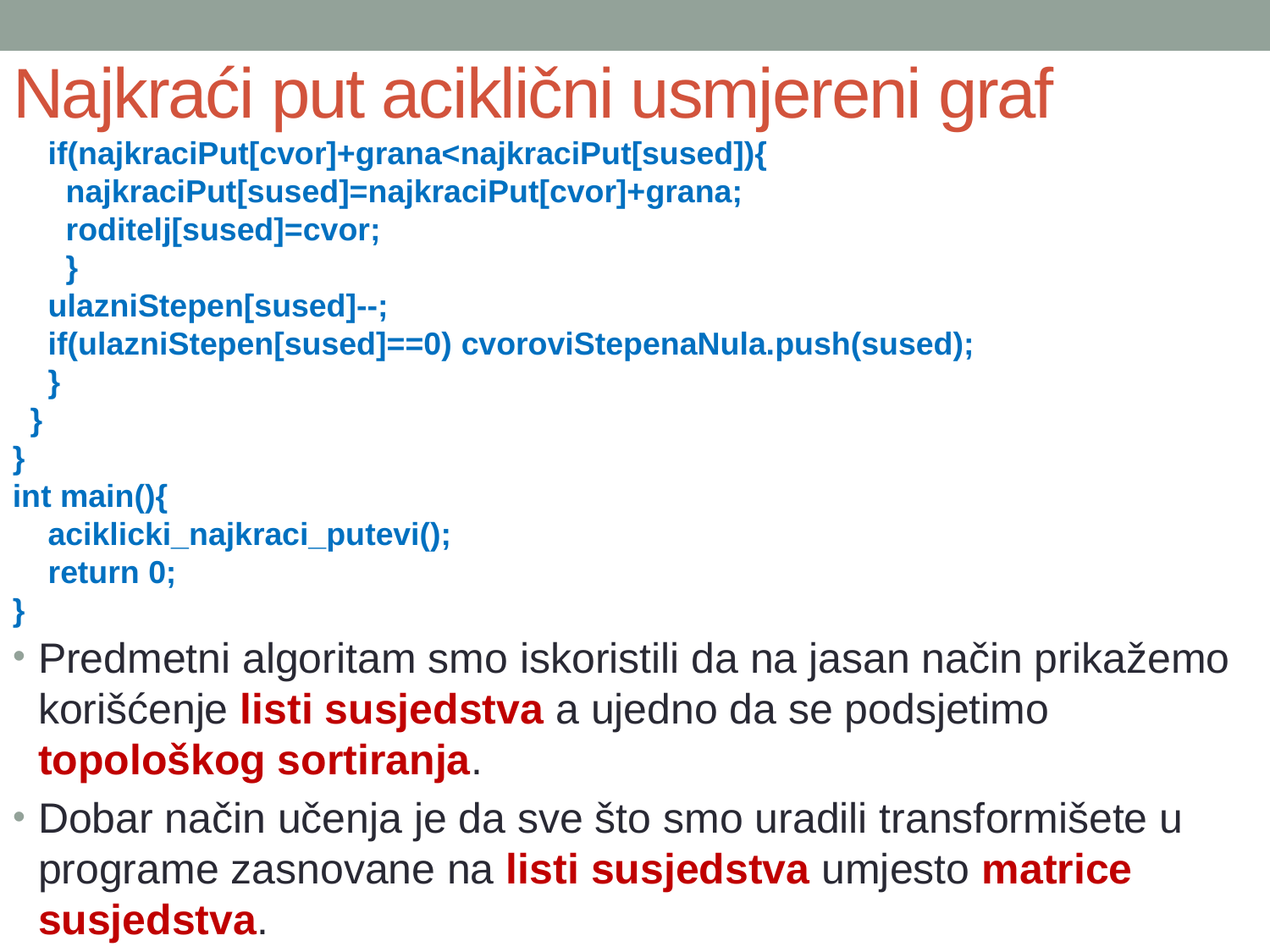

# Najkraći put aciklični usmjereni graf
    if(najkraciPut[cvor]+grana<najkraciPut[sused]){
      najkraciPut[sused]=najkraciPut[cvor]+grana;
      roditelj[sused]=cvor;
      }
    ulazniStepen[sused]--;
    if(ulazniStepen[sused]==0) cvoroviStepenaNula.push(sused);
    }
  }
}
int main(){
    aciklicki_najkraci_putevi();
    return 0;
}
Predmetni algoritam smo iskoristili da na jasan način prikažemo korišćenje listi susjedstva a ujedno da se podsjetimo topološkog sortiranja.
Dobar način učenja je da sve što smo uradili transformišete u programe zasnovane na listi susjedstva umjesto matrice susjedstva.